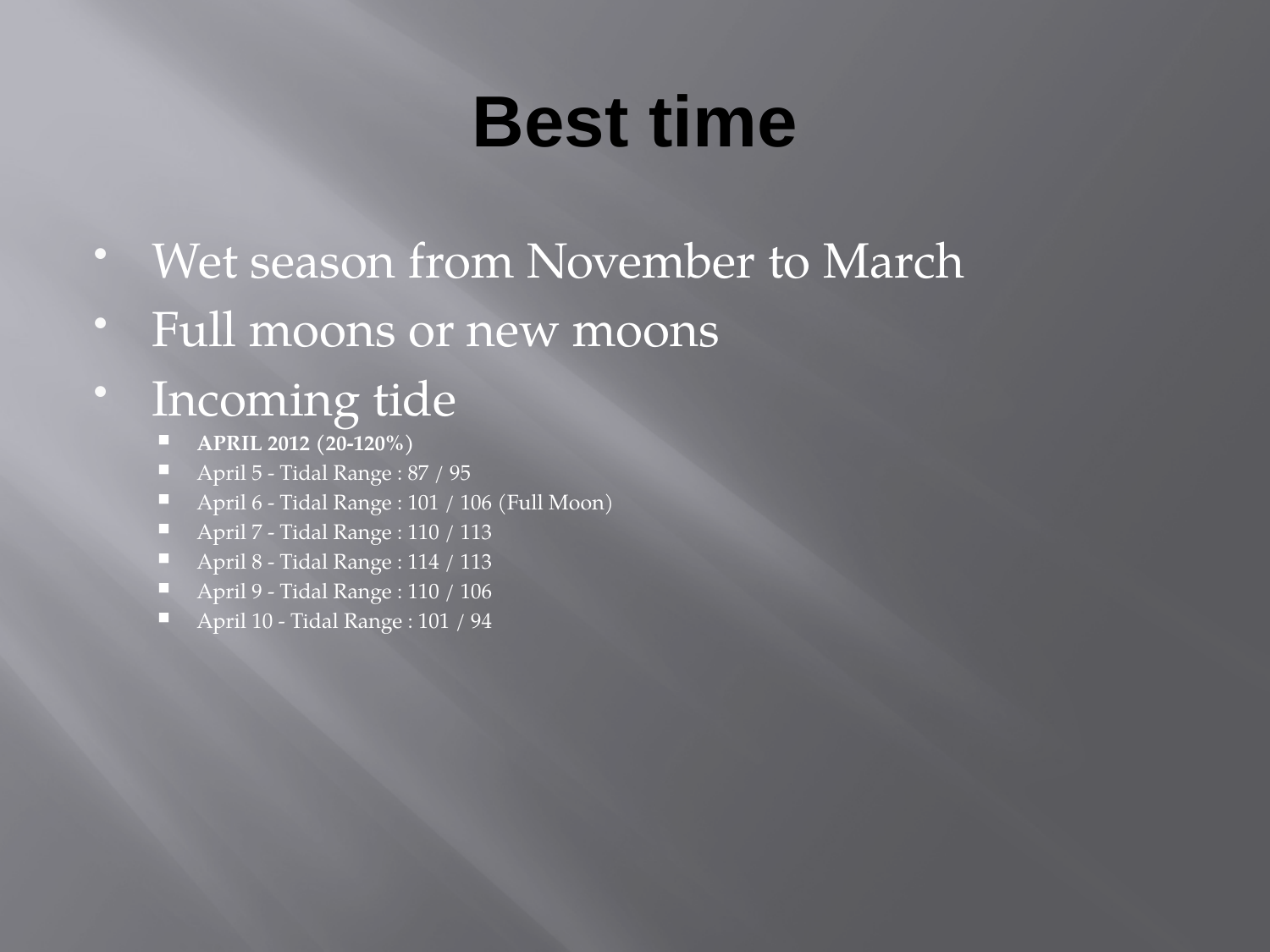

# Best time
Wet season from November to March
Full moons or new moons
Incoming tide
APRIL 2012 (20-120%)
April 5 - Tidal Range : 87 / 95
April 6 - Tidal Range : 101 / 106 (Full Moon)
April 7 - Tidal Range : 110 / 113
April 8 - Tidal Range : 114 / 113
April 9 - Tidal Range : 110 / 106
April 10 - Tidal Range : 101 / 94